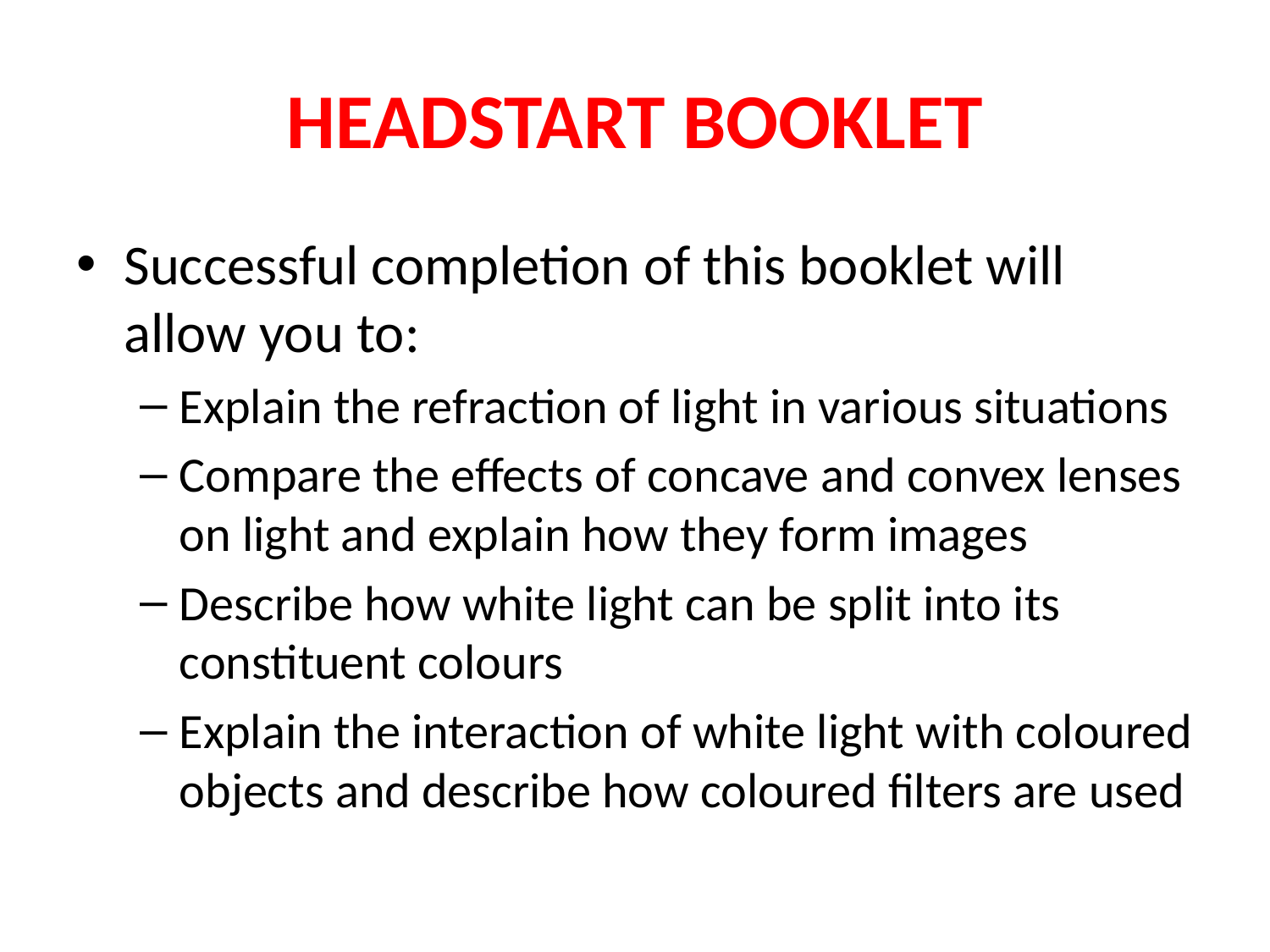

# HEADSTART BOOKLET
Successful completion of this booklet will allow you to:
Explain the refraction of light in various situations
Compare the effects of concave and convex lenses on light and explain how they form images
Describe how white light can be split into its constituent colours
Explain the interaction of white light with coloured objects and describe how coloured filters are used